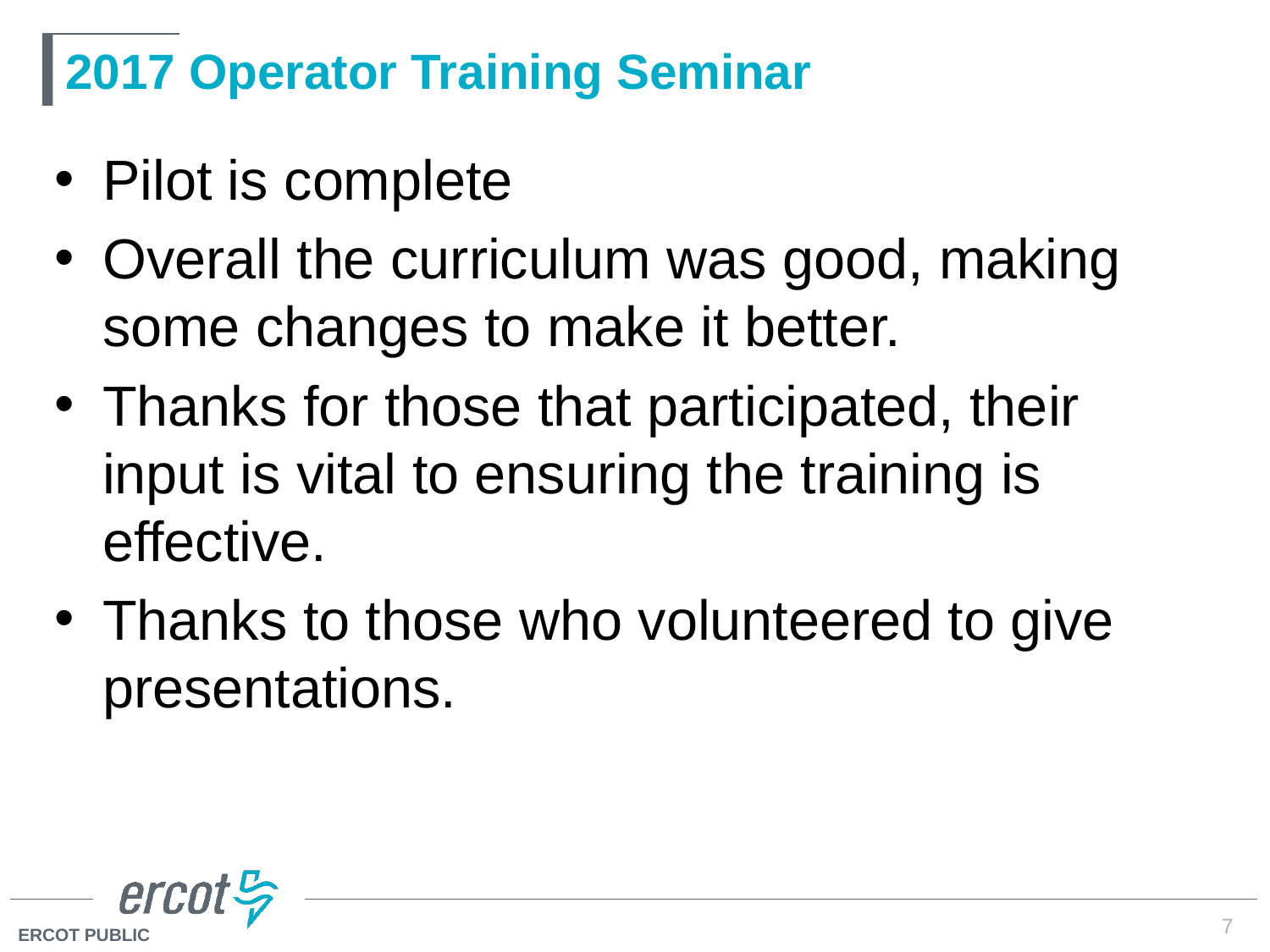

# 2017 Operator Training Seminar
Pilot is complete
Overall the curriculum was good, making some changes to make it better.
Thanks for those that participated, their input is vital to ensuring the training is effective.
Thanks to those who volunteered to give presentations.
7